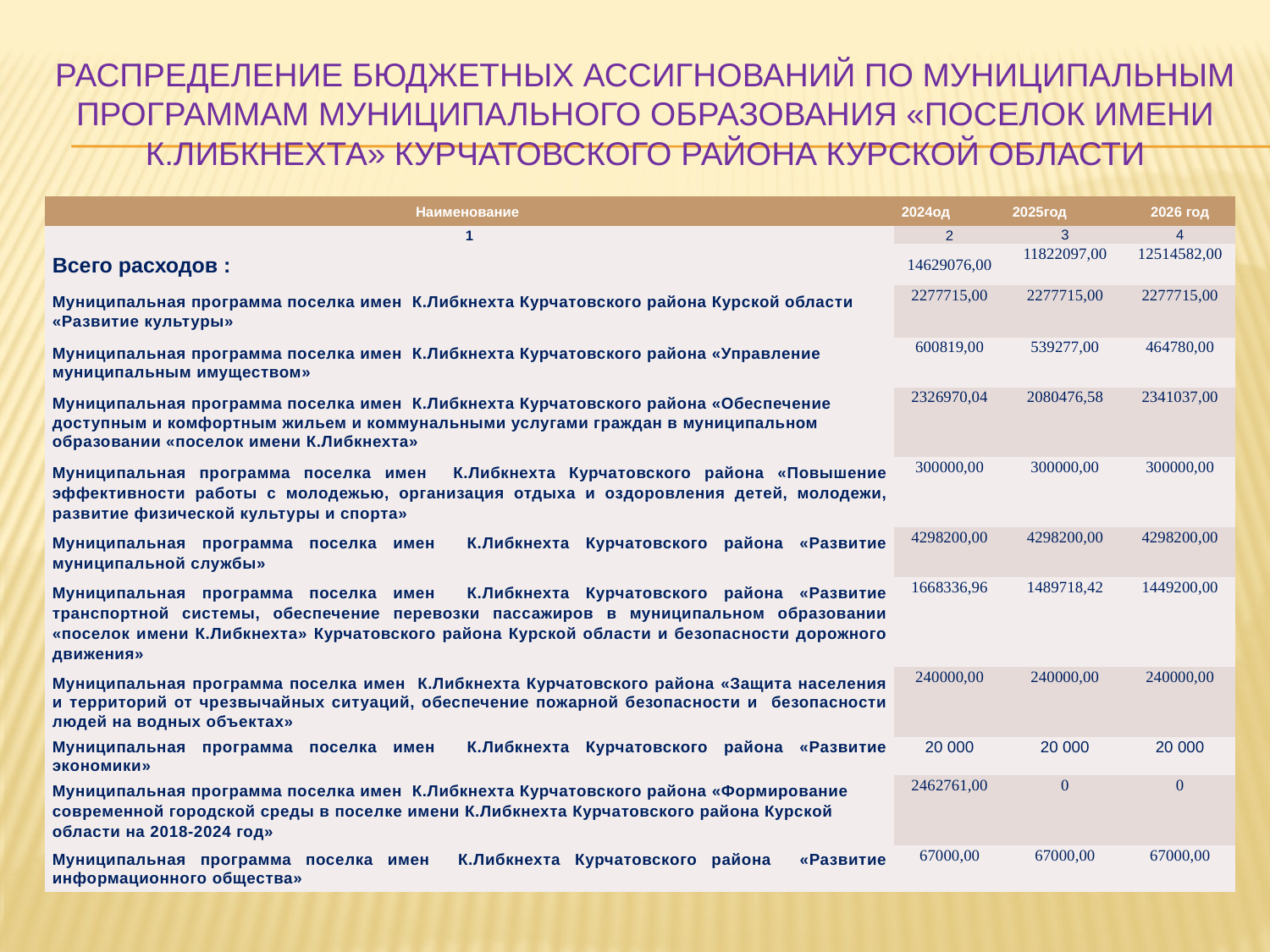

# Распределение бюджетных ассигнований по муниципальным программам муниципального образования «поселок имени К.Либкнехта» Курчатовского района Курской области
| Наименование | 2024од | 2025год | 2026 год |
| --- | --- | --- | --- |
| 1 | 2 | 3 | 4 |
| Всего расходов : | 14629076,00 | 11822097,00 | 12514582,00 |
| Муниципальная программа поселка имен К.Либкнехта Курчатовского района Курской области «Развитие культуры» | 2277715,00 | 2277715,00 | 2277715,00 |
| Муниципальная программа поселка имен К.Либкнехта Курчатовского района «Управление муниципальным имуществом» | 600819,00 | 539277,00 | 464780,00 |
| Муниципальная программа поселка имен К.Либкнехта Курчатовского района «Обеспечение доступным и комфортным жильем и коммунальными услугами граждан в муниципальном образовании «поселок имени К.Либкнехта» | 2326970,04 | 2080476,58 | 2341037,00 |
| Муниципальная программа поселка имен К.Либкнехта Курчатовского района «Повышение эффективности работы с молодежью, организация отдыха и оздоровления детей, молодежи, развитие физической культуры и спорта» | 300000,00 | 300000,00 | 300000,00 |
| Муниципальная программа поселка имен К.Либкнехта Курчатовского района «Развитие муниципальной службы» | 4298200,00 | 4298200,00 | 4298200,00 |
| Муниципальная программа поселка имен К.Либкнехта Курчатовского района «Развитие транспортной системы, обеспечение перевозки пассажиров в муниципальном образовании «поселок имени К.Либкнехта» Курчатовского района Курской области и безопасности дорожного движения» | 1668336,96 | 1489718,42 | 1449200,00 |
| Муниципальная программа поселка имен К.Либкнехта Курчатовского района «Защита населения и территорий от чрезвычайных ситуаций, обеспечение пожарной безопасности и безопасности людей на водных объектах» | 240000,00 | 240000,00 | 240000,00 |
| Муниципальная программа поселка имен К.Либкнехта Курчатовского района «Развитие экономики» | 20 000 | 20 000 | 20 000 |
| Муниципальная программа поселка имен К.Либкнехта Курчатовского района «Формирование современной городской среды в поселке имени К.Либкнехта Курчатовского района Курской области на 2018-2024 год» | 2462761,00 | 0 | 0 |
| Муниципальная программа поселка имен К.Либкнехта Курчатовского района «Развитие информационного общества» | 67000,00 | 67000,00 | 67000,00 |